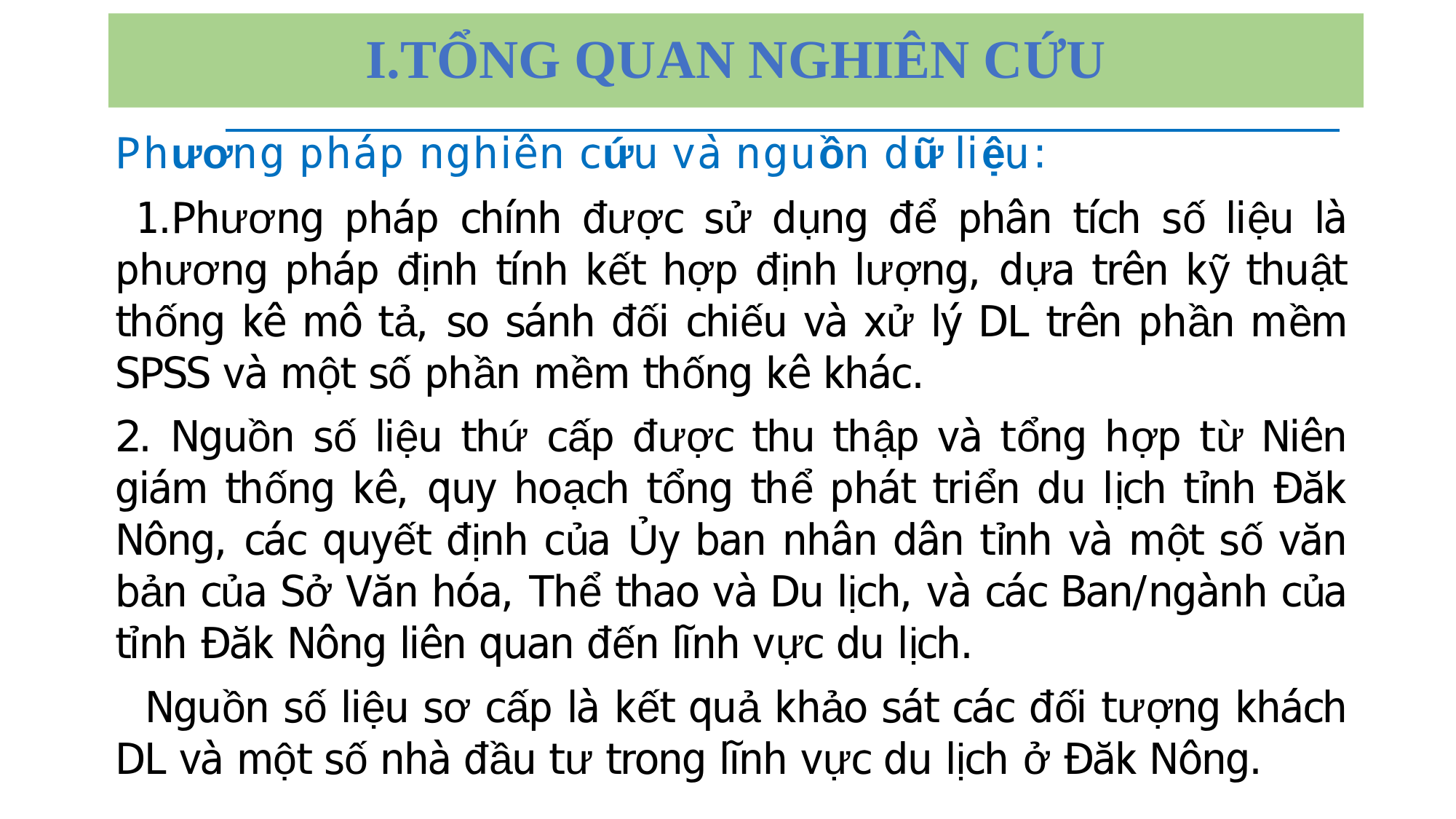

# I.TỔNG QUAN NGHIÊN CỨU
Phương pháp nghiên cứu và nguồn dữ liệu:
 1.Phương pháp chính được sử dụng để phân tích số liệu là phương pháp định tính kết hợp định lượng, dựa trên kỹ thuật thống kê mô tả, so sánh đối chiếu và xử lý DL trên phần mềm SPSS và một số phần mềm thống kê khác.
2. Nguồn số liệu thứ cấp được thu thập và tổng hợp từ Niên giám thống kê, quy hoạch tổng thể phát triển du lịch tỉnh Đăk Nông, các quyết định của Ủy ban nhân dân tỉnh và một số văn bản của Sở Văn hóa, Thể thao và Du lịch, và các Ban/ngành của tỉnh Đăk Nông liên quan đến lĩnh vực du lịch.
  Nguồn số liệu sơ cấp là kết quả khảo sát các đối tượng khách DL và một số nhà đầu tư trong lĩnh vực du lịch ở Đăk Nông.